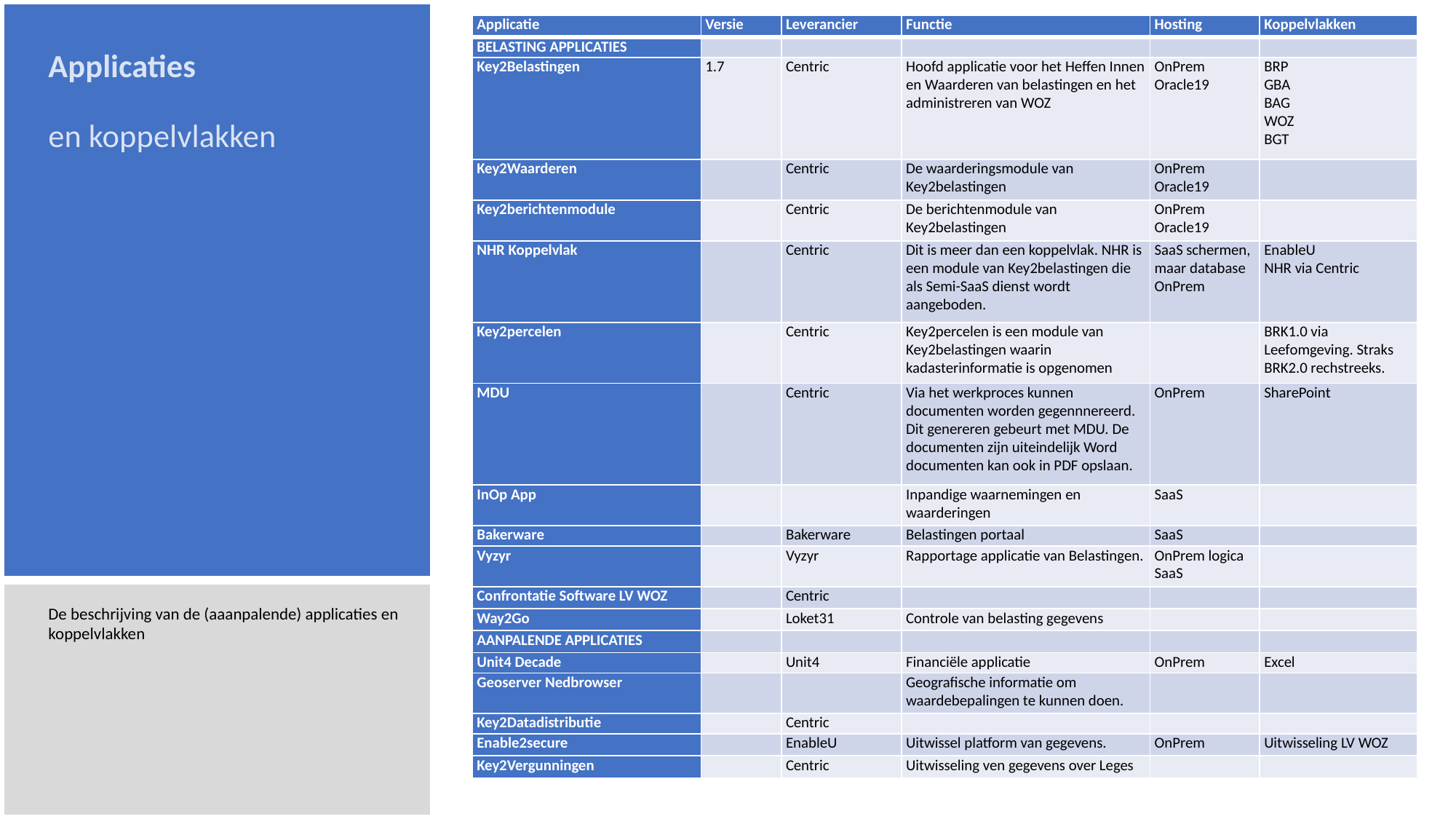

| Applicatie | Versie | Leverancier | Functie | Hosting | Koppelvlakken |
| --- | --- | --- | --- | --- | --- |
| BELASTING APPLICATIES |  |  |  |  |  |
| Key2Belastingen | 1.7 | Centric | Hoofd applicatie voor het Heffen Innen en Waarderen van belastingen en het administreren van WOZ | OnPrem Oracle19 | BRP GBA BAG WOZ BGT |
| Key2Waarderen |  | Centric | De waarderingsmodule van Key2belastingen | OnPrem Oracle19 |  |
| Key2berichtenmodule |  | Centric | De berichtenmodule van Key2belastingen | OnPrem Oracle19 |  |
| NHR Koppelvlak |  | Centric | Dit is meer dan een koppelvlak. NHR is een module van Key2belastingen die als Semi-SaaS dienst wordt aangeboden. | SaaS schermen, maar database OnPrem | EnableU NHR via Centric |
| Key2percelen |  | Centric | Key2percelen is een module van Key2belastingen waarin kadasterinformatie is opgenomen |  | BRK1.0 via Leefomgeving. Straks BRK2.0 rechstreeks. |
| MDU |  | Centric | Via het werkproces kunnen documenten worden gegennnereerd. Dit genereren gebeurt met MDU. De documenten zijn uiteindelijk Word documenten kan ook in PDF opslaan. | OnPrem | SharePoint |
| InOp App |  |  | Inpandige waarnemingen en waarderingen | SaaS |  |
| Bakerware |  | Bakerware | Belastingen portaal | SaaS |  |
| Vyzyr |  | Vyzyr | Rapportage applicatie van Belastingen. | OnPrem logica SaaS |  |
| Confrontatie Software LV WOZ |  | Centric |  |  |  |
| Way2Go |  | Loket31 | Controle van belasting gegevens |  |  |
| AANPALENDE APPLICATIES |  |  |  |  |  |
| Unit4 Decade |  | Unit4 | Financiële applicatie | OnPrem | Excel |
| Geoserver Nedbrowser |  |  | Geografische informatie om waardebepalingen te kunnen doen. |  |  |
| Key2Datadistributie |  | Centric |  |  |  |
| Enable2secure |  | EnableU | Uitwissel platform van gegevens. | OnPrem | Uitwisseling LV WOZ |
| Key2Vergunningen |  | Centric | Uitwisseling ven gegevens over Leges |  |  |
# Applicaties en koppelvlakken

De beschrijving van de (aaanpalende) applicaties en koppelvlakken